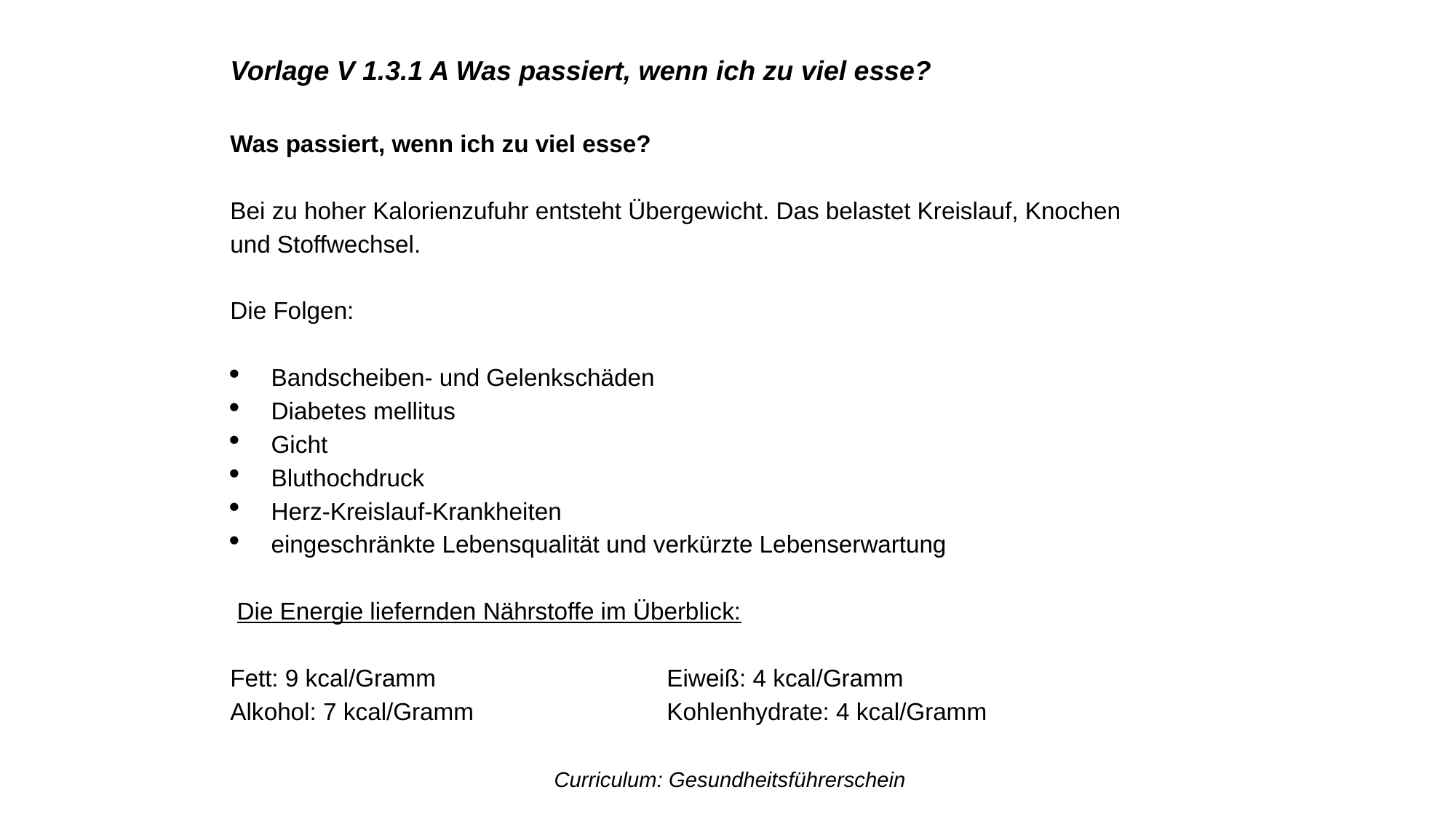

Vorlage V 1.3.1 A Was passiert, wenn ich zu viel esse?

Was passiert, wenn ich zu viel esse?

Bei zu hoher Kalorienzufuhr entsteht Übergewicht. Das belastet Kreislauf, Knochen und Stoffwechsel.

Die Folgen:

Bandscheiben- und Gelenkschäden
Diabetes mellitus
Gicht
Bluthochdruck
Herz-Kreislauf-Krankheiten
eingeschränkte Lebensqualität und verkürzte Lebenserwartung

 Die Energie liefernden Nährstoffe im Überblick:

Fett: 9 kcal/Gramm 			Eiweiß: 4 kcal/Gramm
Alkohol: 7 kcal/Gramm 		Kohlenhydrate: 4 kcal/Gramm

Curriculum: Gesundheitsführerschein